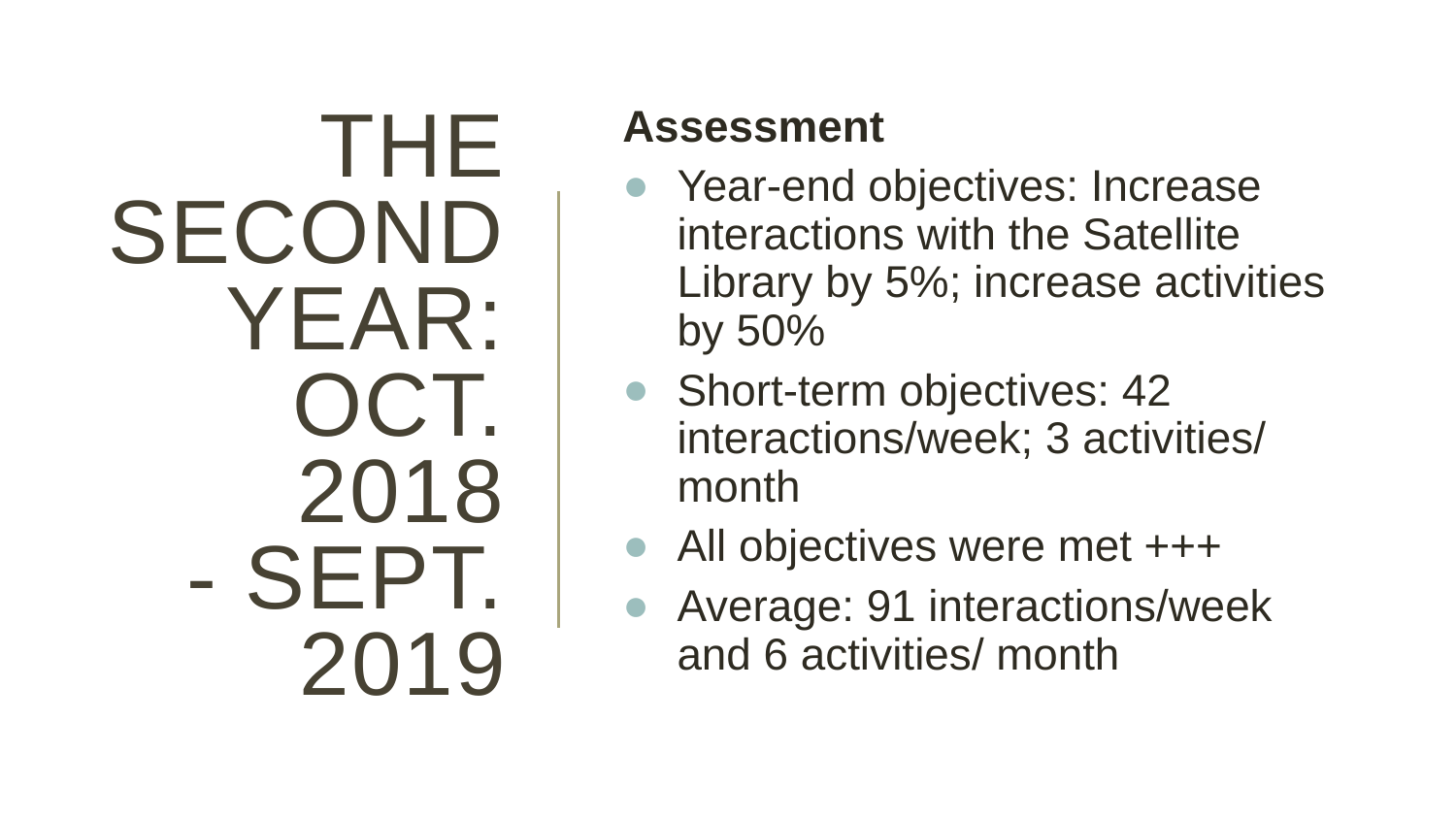

Assessment
Year-end objectives: Increase interactions with the Satellite Library by 5%; increase activities by 50%
Short-term objectives: 42 interactions/week; 3 activities/ month
All objectives were met +++
Average: 91 interactions/week and 6 activities/ month

# The Second Year: Oct. 2018 - Sept. 2019